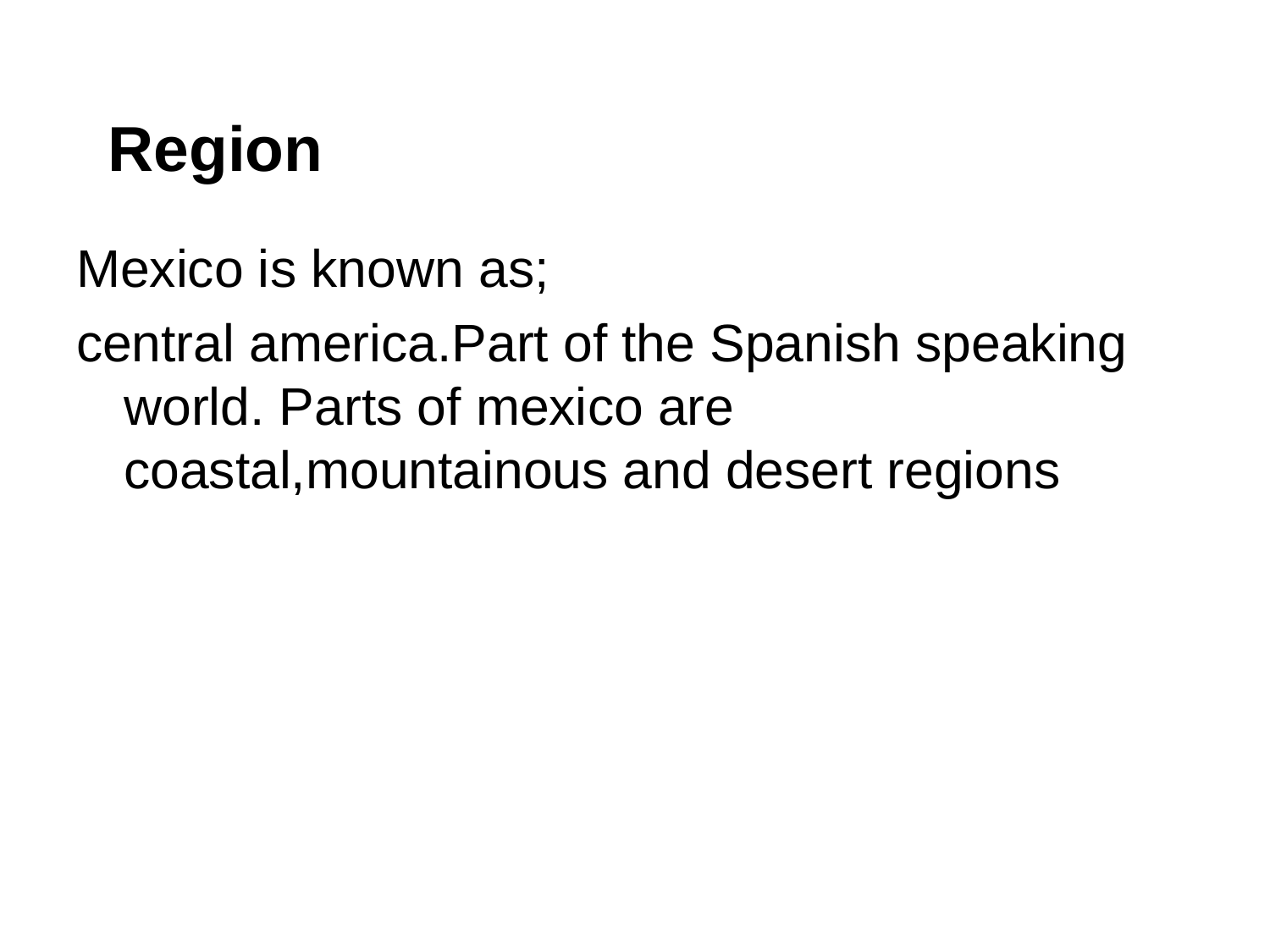

# Region
Mexico is known as;
central america.Part of the Spanish speaking world. Parts of mexico are coastal,mountainous and desert regions